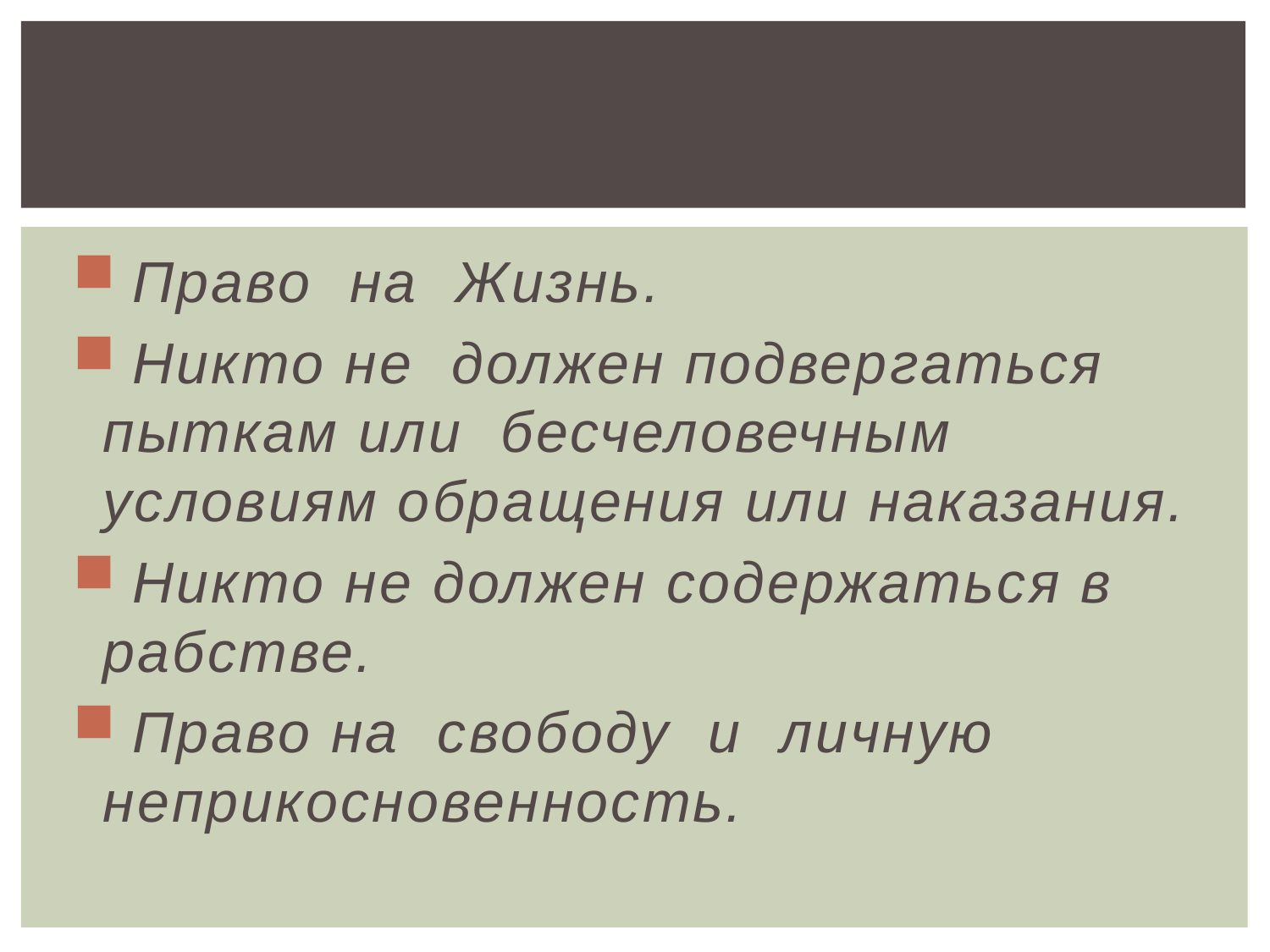

Право  на  Жизнь.
 Никто не  должен подвергаться пыткам или  бесчеловечным условиям обращения или наказания.
 Никто не должен содержаться в рабстве.
 Право на  свободу  и  личную неприкосновенность.